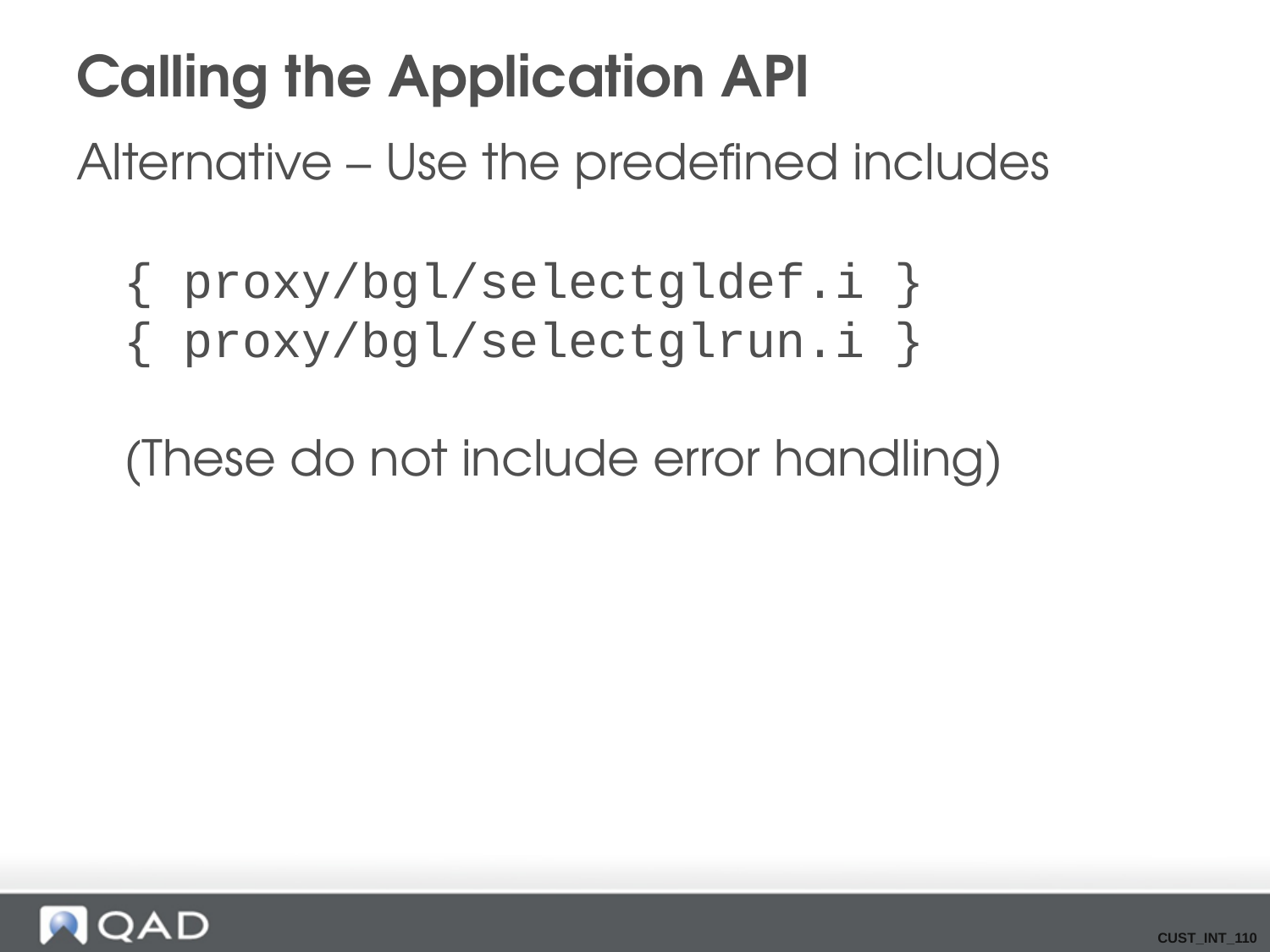

# Calling the Application API
Alternative – Use the predefined includes
{ proxy/bgl/selectgldef.i }
{ proxy/bgl/selectglrun.i }
(These do not include error handling)
CUST_INT_110